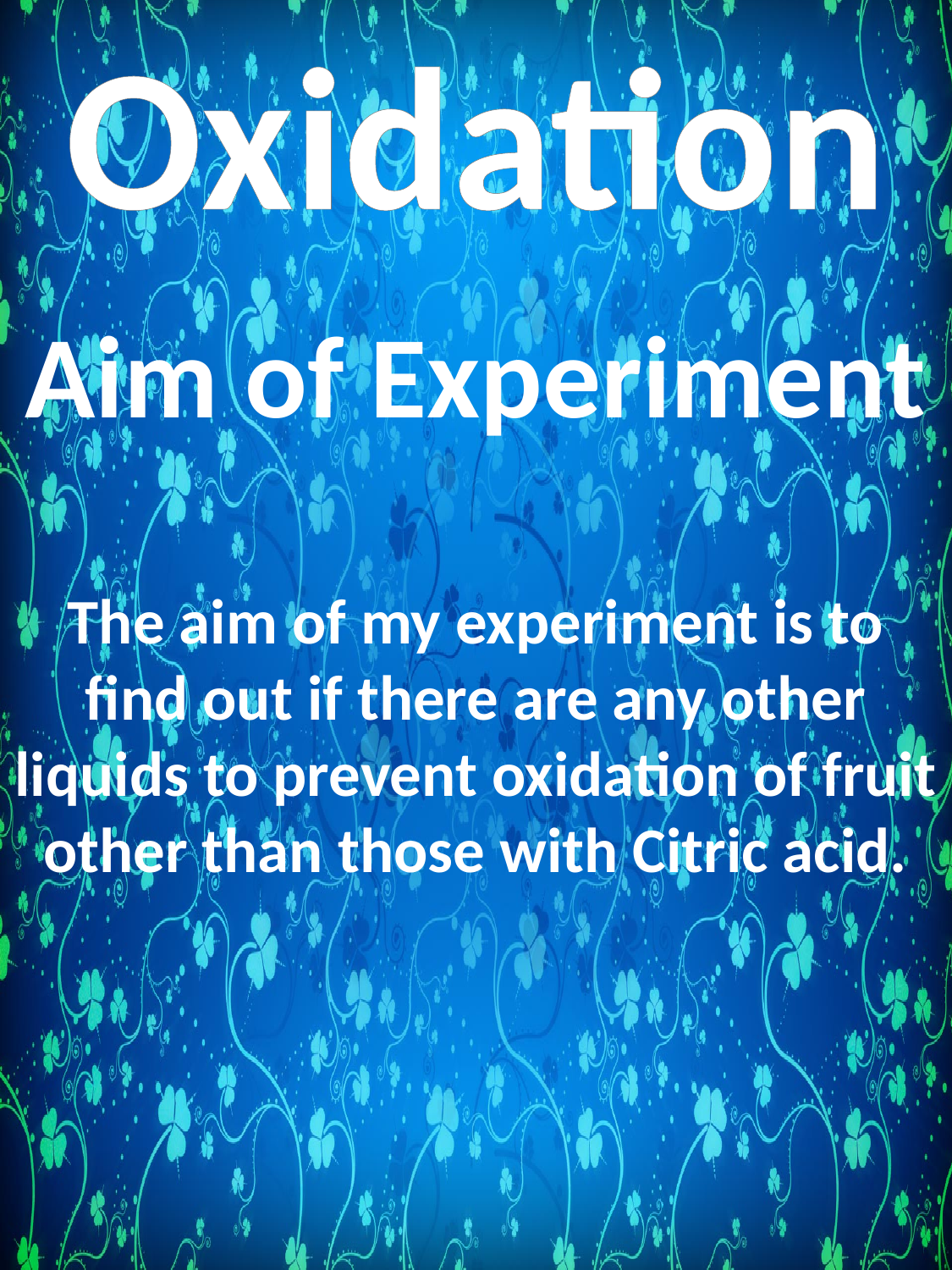

Oxidation
Aim of Experiment

The aim of my experiment is to find out if there are any other liquids to prevent oxidation of fruit other than those with Citric acid.